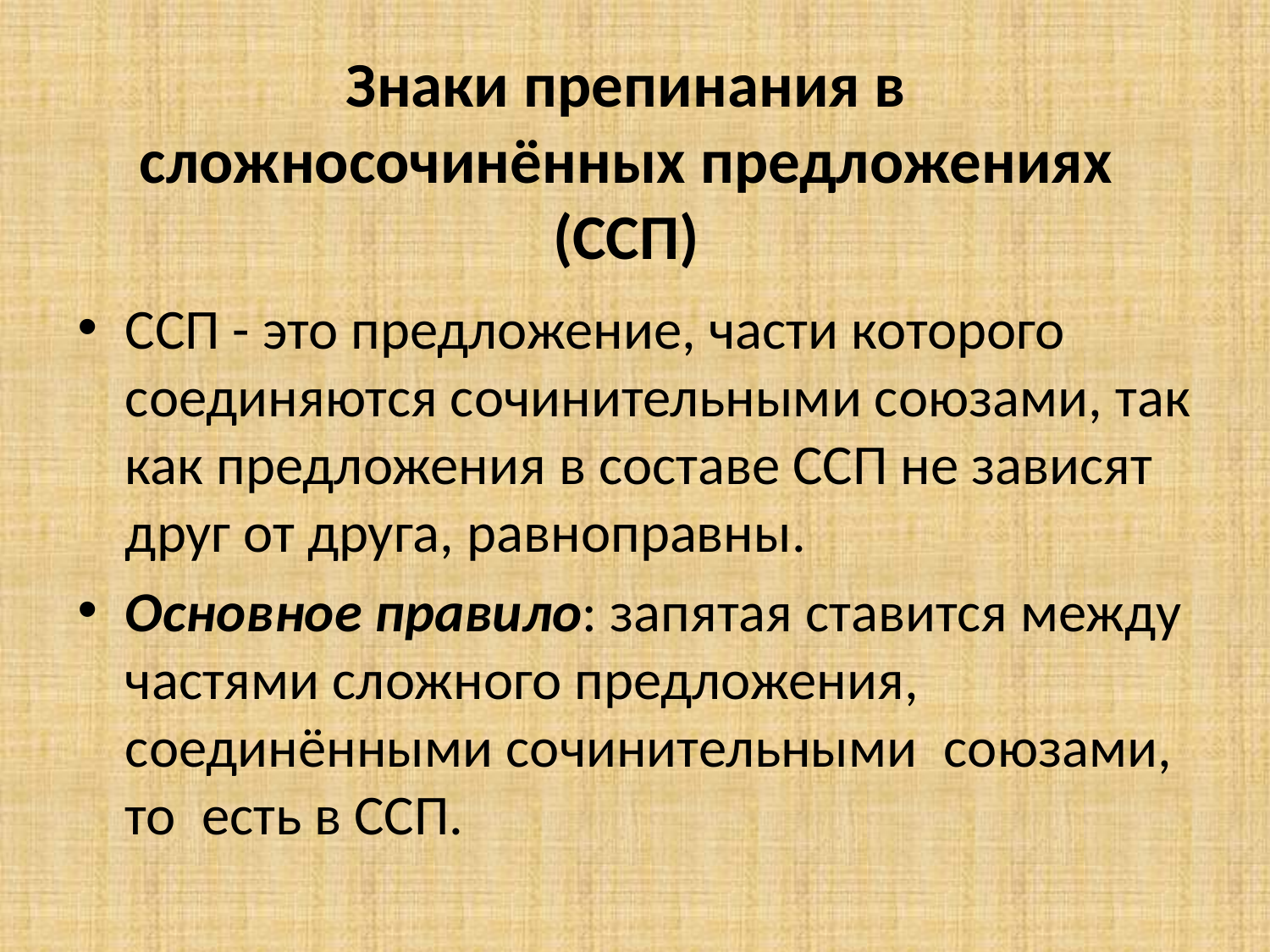

# Знаки препинания в сложносочинённых предложениях (ССП)
ССП - это предложение, части которого соединяются сочинительными союзами, так как предложения в составе ССП не зависят друг от друга, равноправны.
Основное правило: запятая ставится между частями сложного предложения, соединёнными сочинительными  союзами, то  есть в ССП.